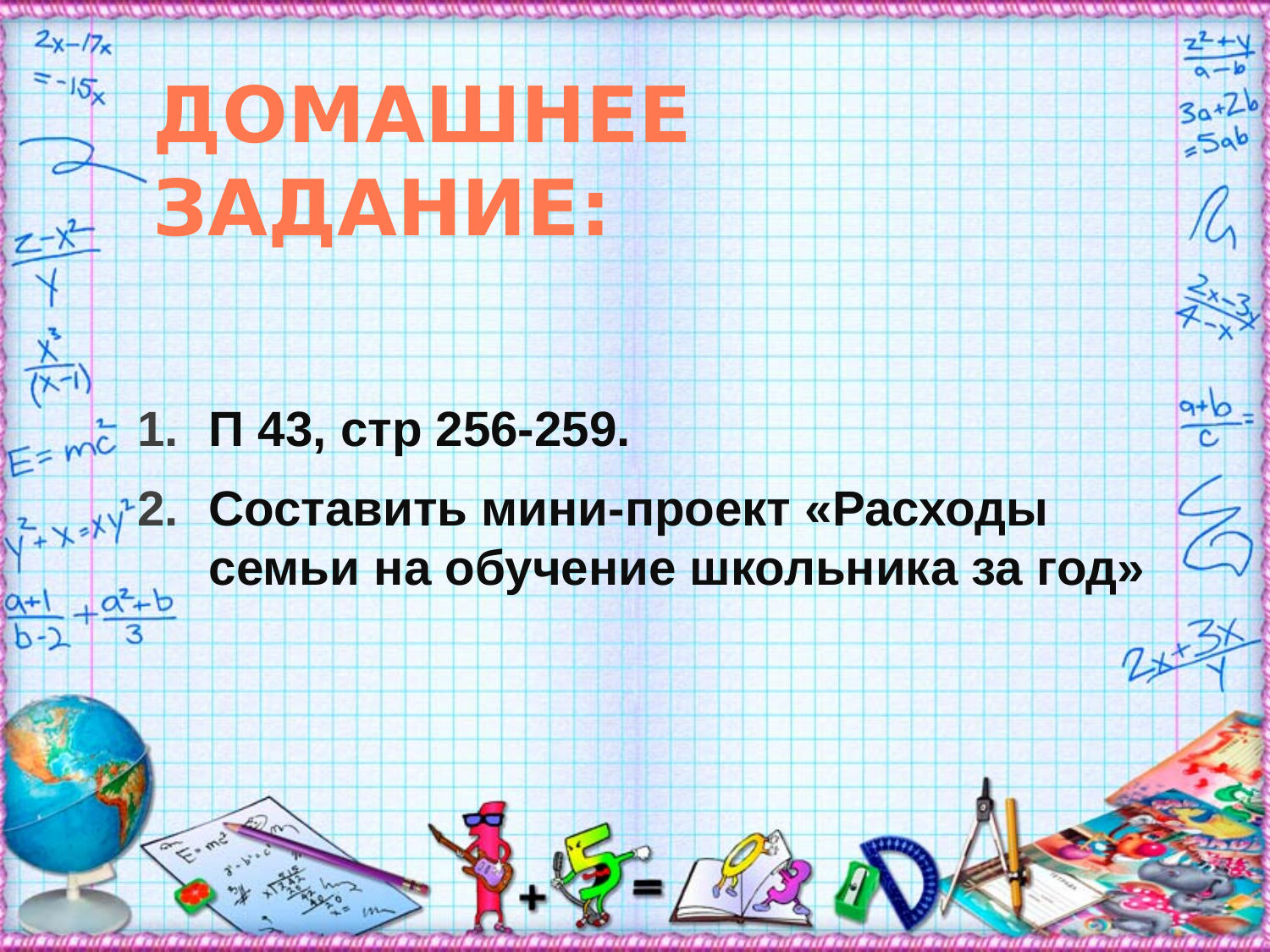

# ДОМАШНЕЕ ЗАДАНИЕ:
П 43, стр 256-259.
Составить мини-проект «Расходы семьи на обучение школьника за год»